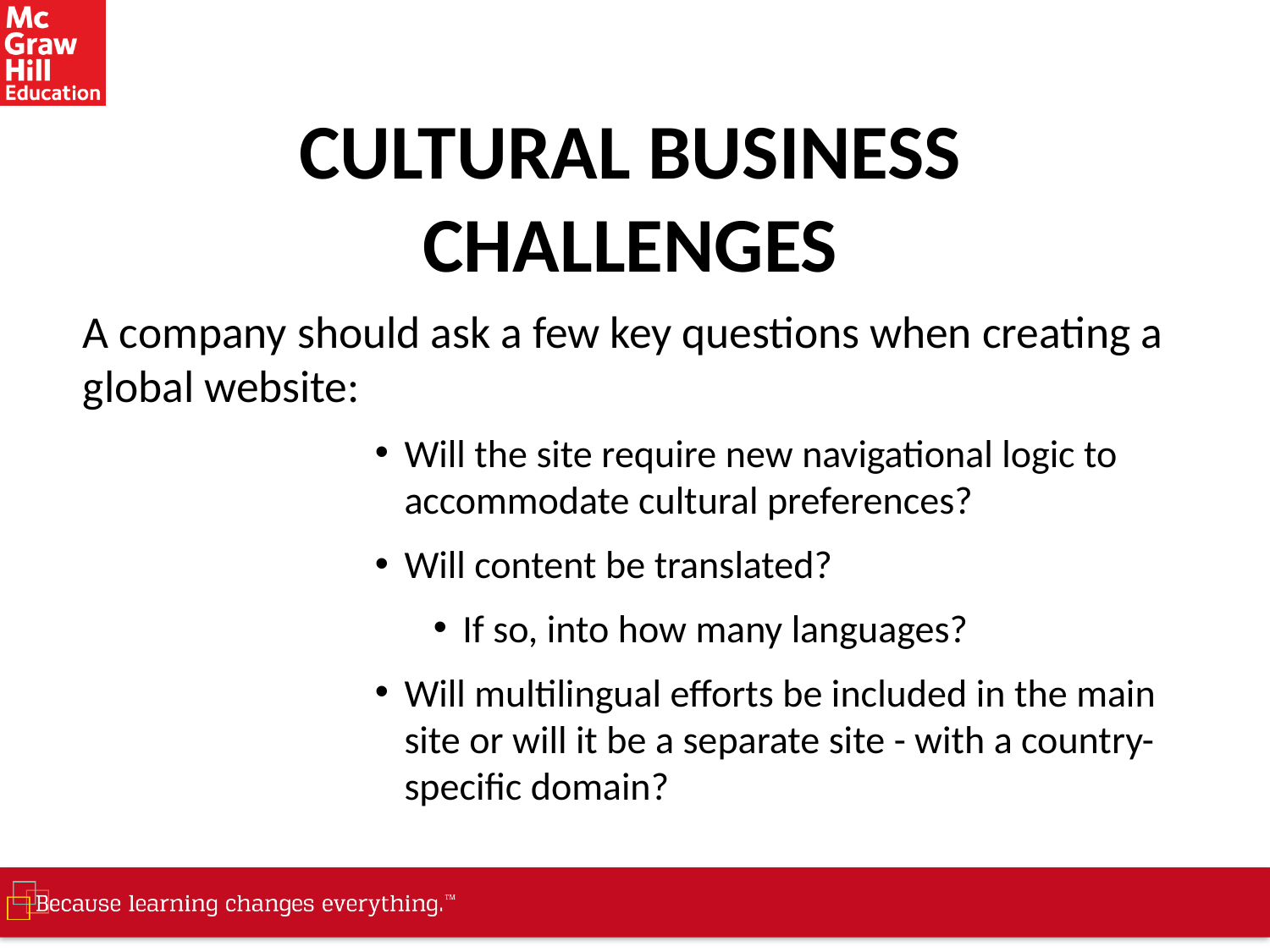

# CULTURAL BUSINESS CHALLENGES
A company should ask a few key questions when creating a global website:
Will the site require new navigational logic to accommodate cultural preferences?
Will content be translated?
If so, into how many languages?
Will multilingual efforts be included in the main site or will it be a separate site - with a country-specific domain?